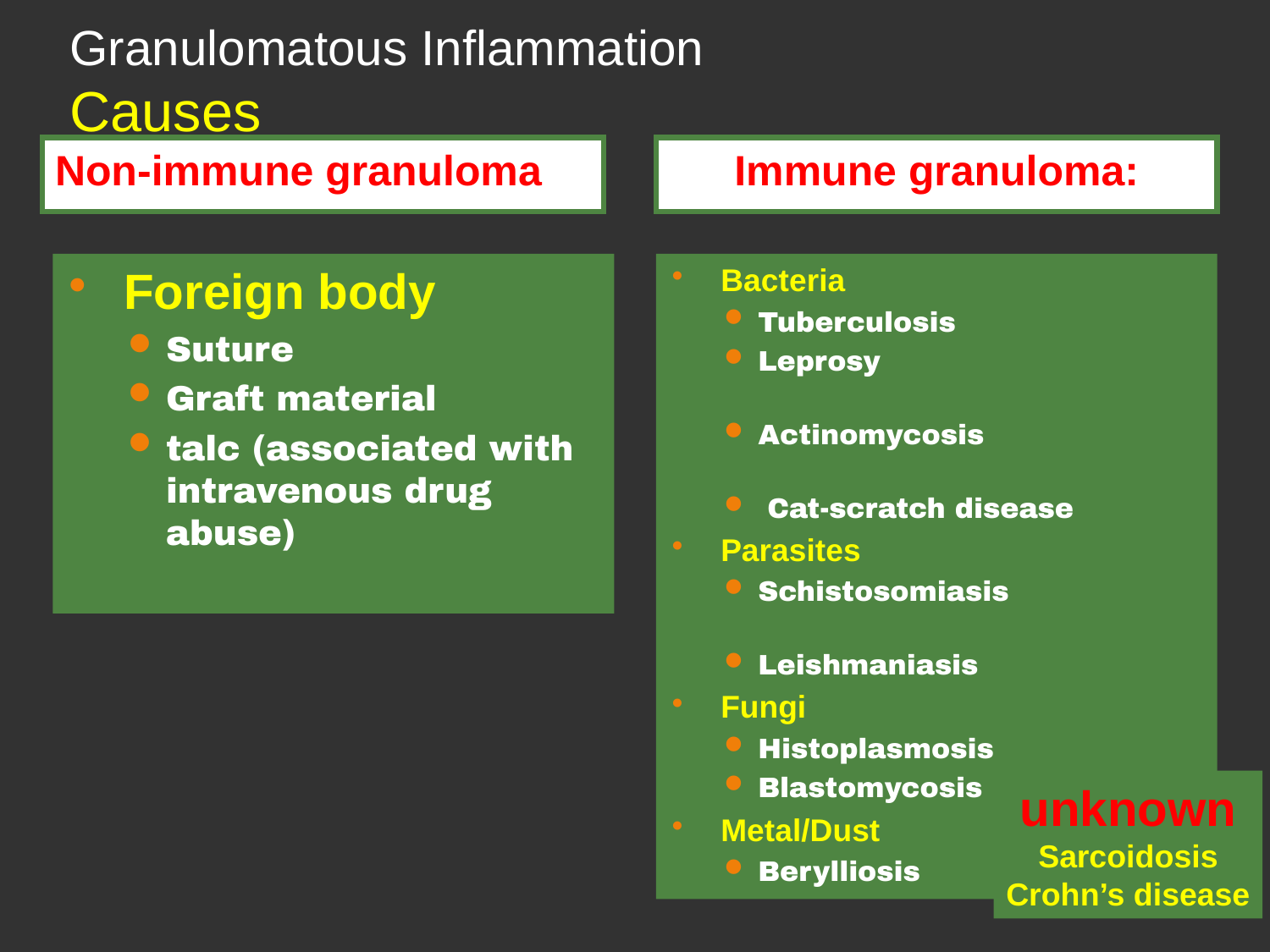

# Granulomatous Inflammation Causes
Non-immune granuloma
Immune granuloma:
Foreign body
Suture
Graft material
talc (associated with intravenous drug abuse)

Bacteria
Tuberculosis
Leprosy
Actinomycosis
 Cat-scratch disease
Parasites
Schistosomiasis
Leishmaniasis
Fungi
Histoplasmosis
Blastomycosis
Metal/Dust
Berylliosis

unknown
Sarcoidosis
Crohn’s disease